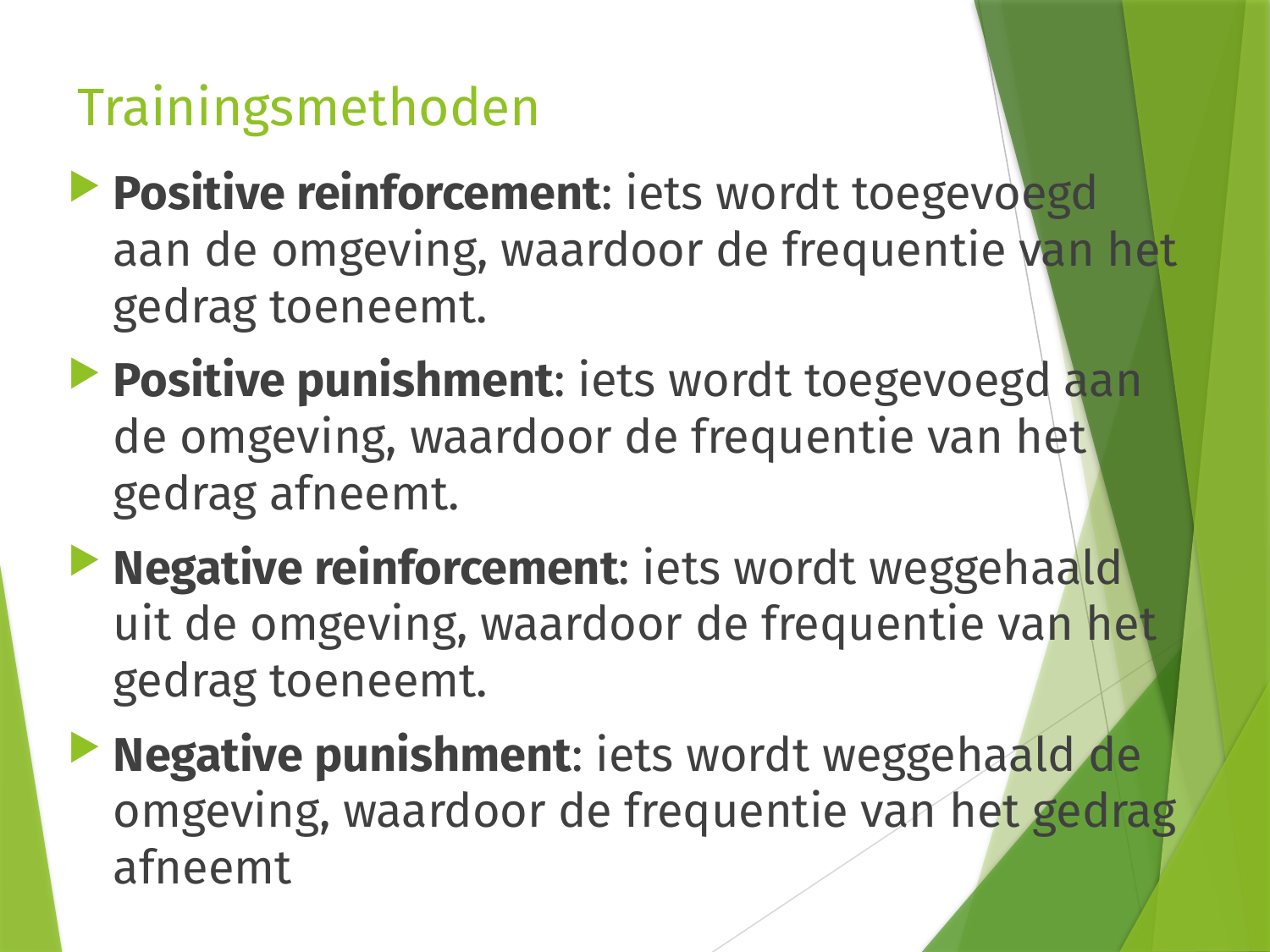

# Trainingsmethoden
Positive reinforcement: iets wordt toegevoegd aan de omgeving, waardoor de frequentie van het gedrag toeneemt.
Positive punishment: iets wordt toegevoegd aan de omgeving, waardoor de frequentie van het gedrag afneemt.
Negative reinforcement: iets wordt weggehaald uit de omgeving, waardoor de frequentie van het gedrag toeneemt.
Negative punishment: iets wordt weggehaald de omgeving, waardoor de frequentie van het gedrag afneemt